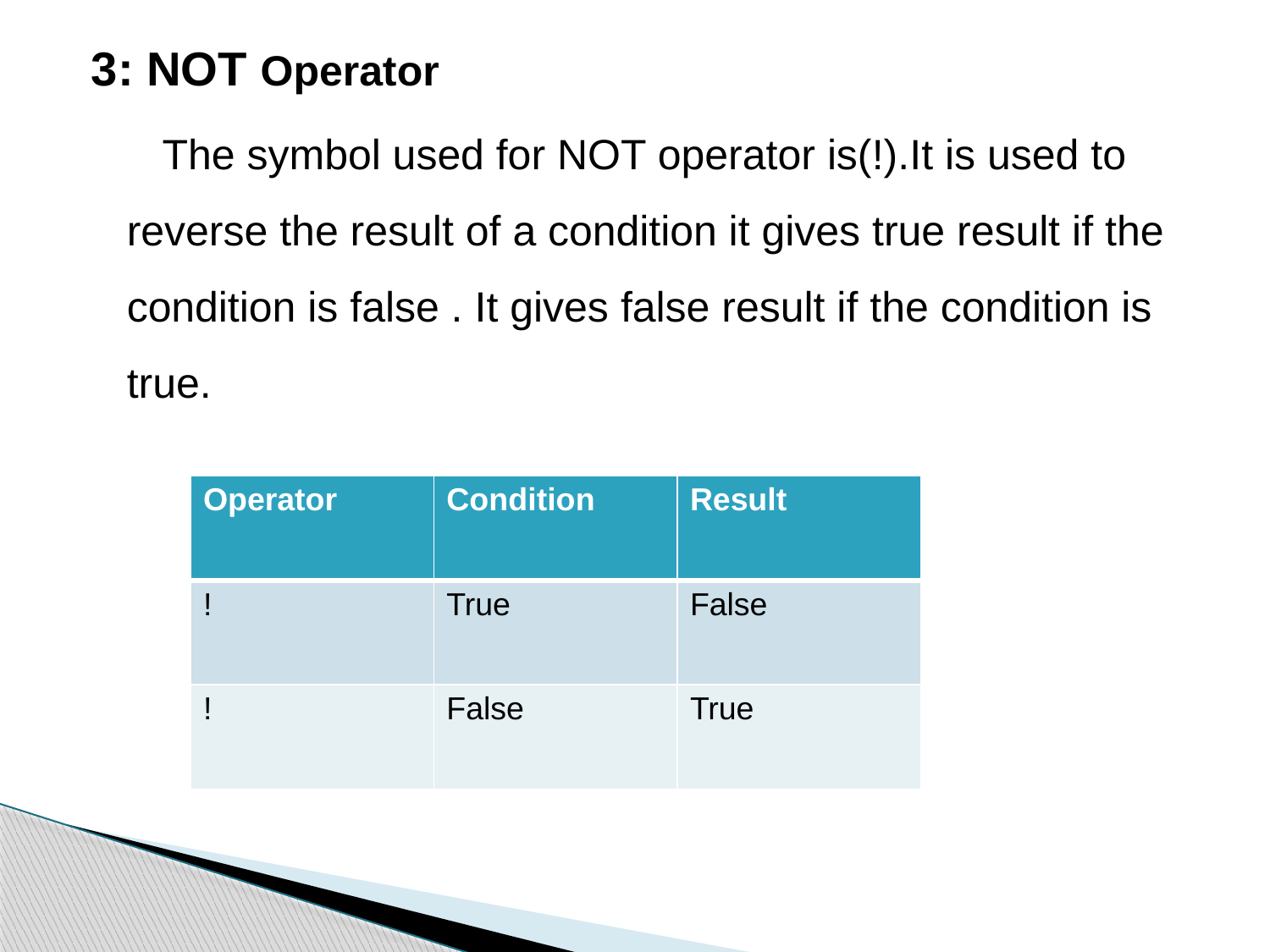

3: NOT Operator
      The symbol used for NOT operator is(!).It is used to reverse the result of a condition it gives true result if the condition is false . It gives false result if the condition is true.

| Operator | Condition | Result |
| --- | --- | --- |
| ! | True | False |
| ! | False | True |